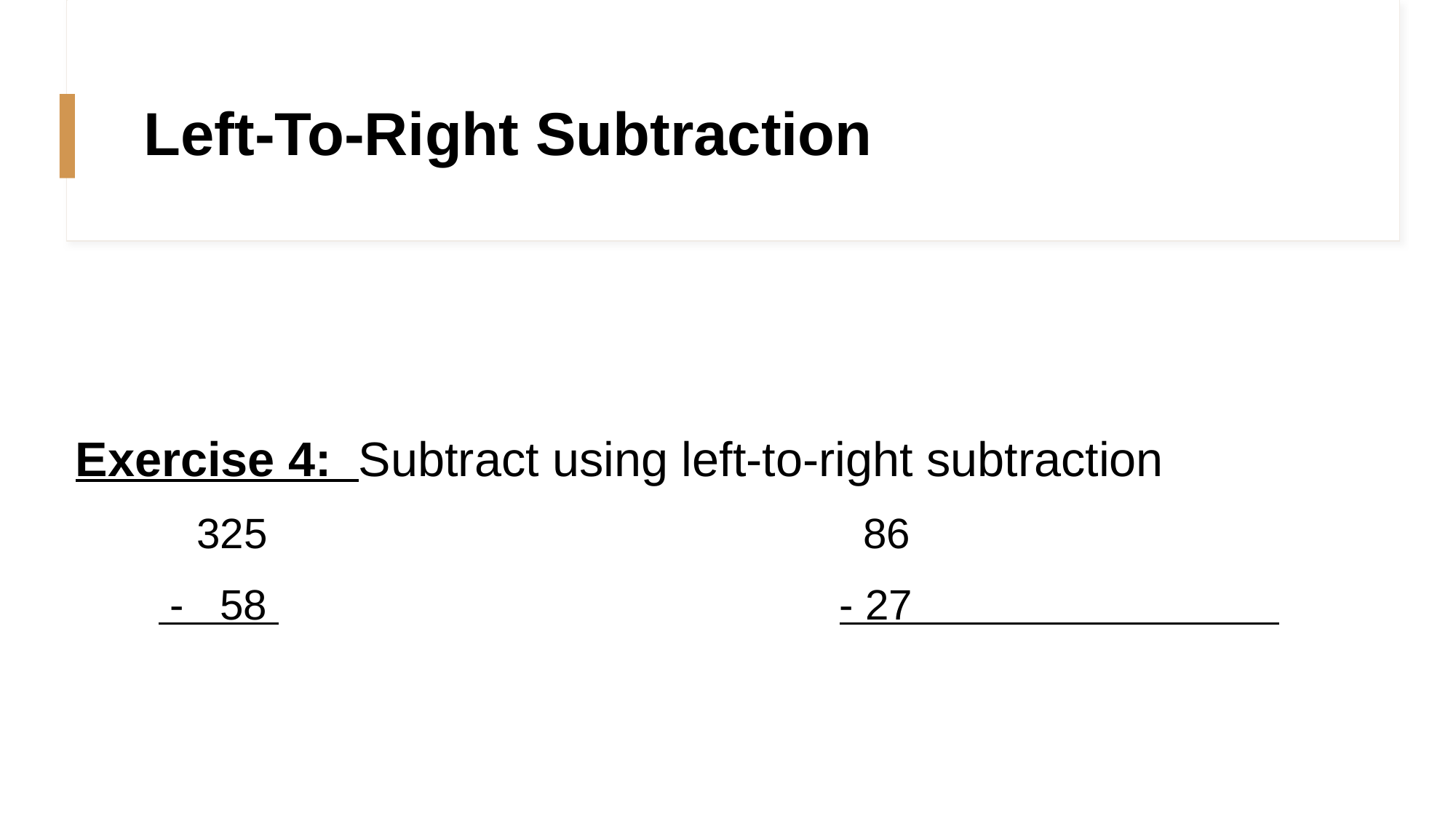

# Left-To-Right Subtraction

Exercise 4:  Subtract using left-to-right subtraction
   	 325                                       		  86
        -   58                                      		- 27